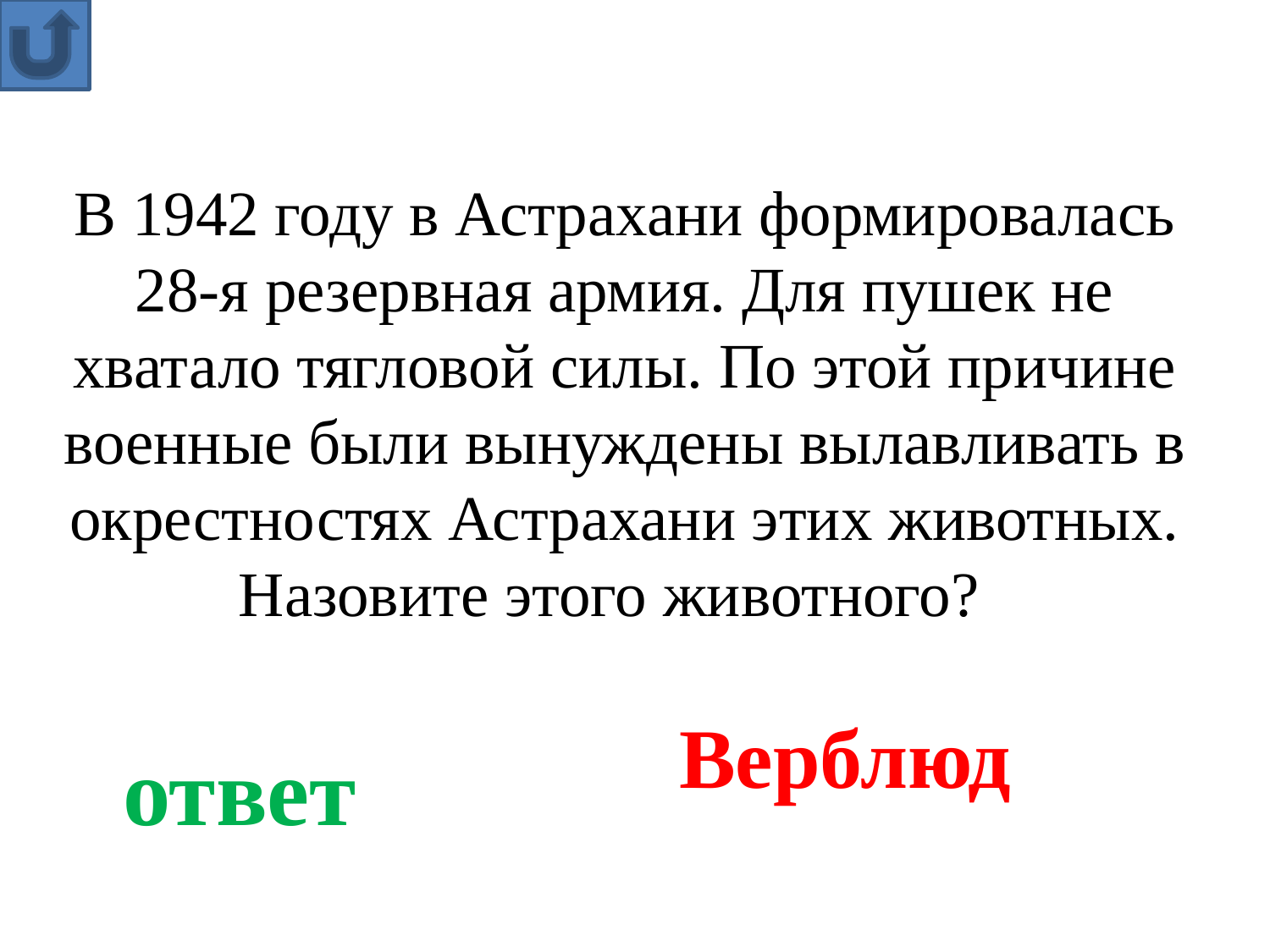

В 1942 году в Астрахани формировалась 28-я резервная армия. Для пушек не хватало тягловой силы. По этой причине военные были вынуждены вылавливать в окрестностях Астрахани этих животных. Назовите этого животного?
Верблюд

ответ